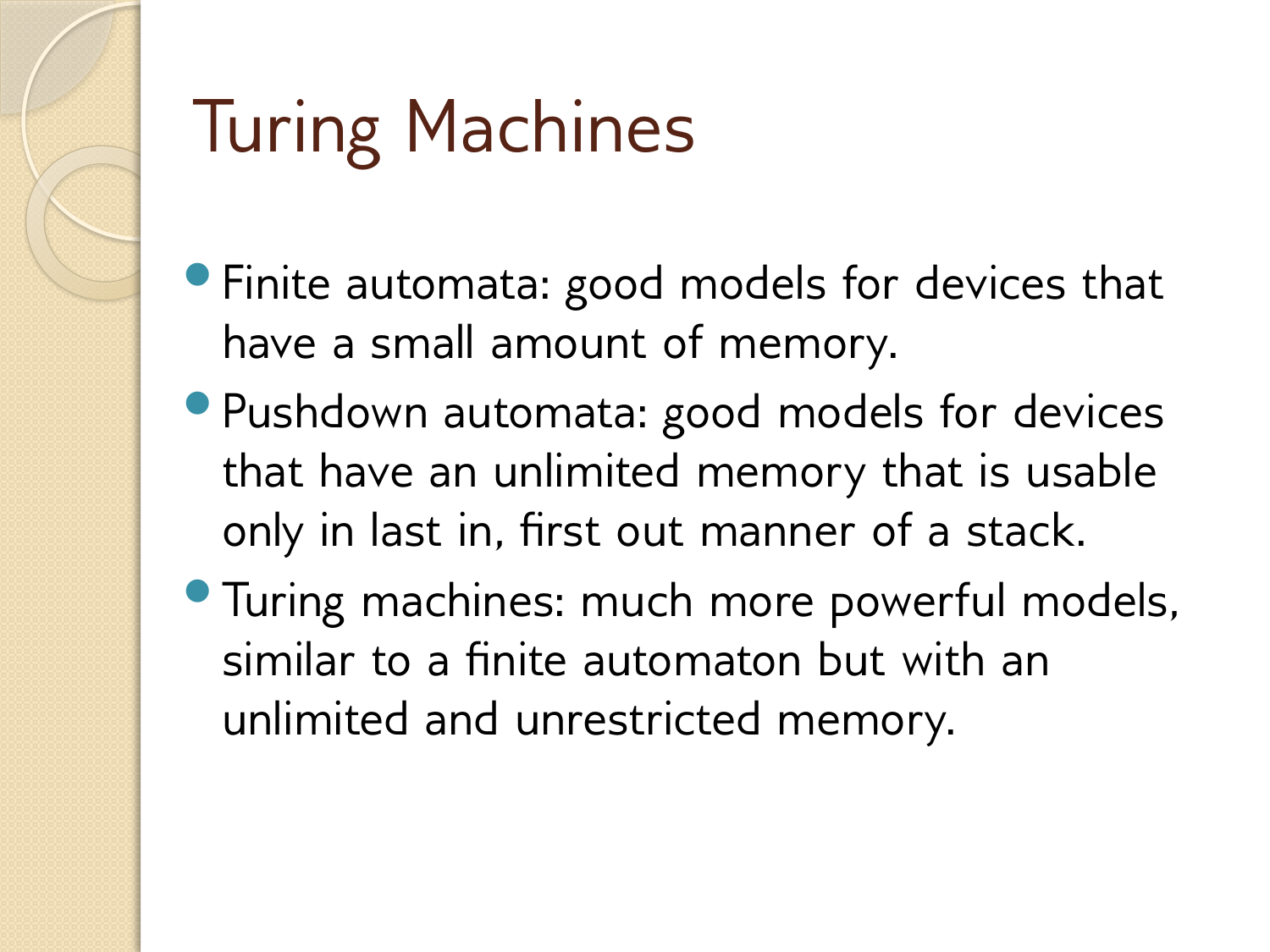

# Turing Machines
Finite automata: good models for devices that have a small amount of memory.
Pushdown automata: good models for devices that have an unlimited memory that is usable only in last in, first out manner of a stack.
Turing machines: much more powerful models, similar to a finite automaton but with an unlimited and unrestricted memory.